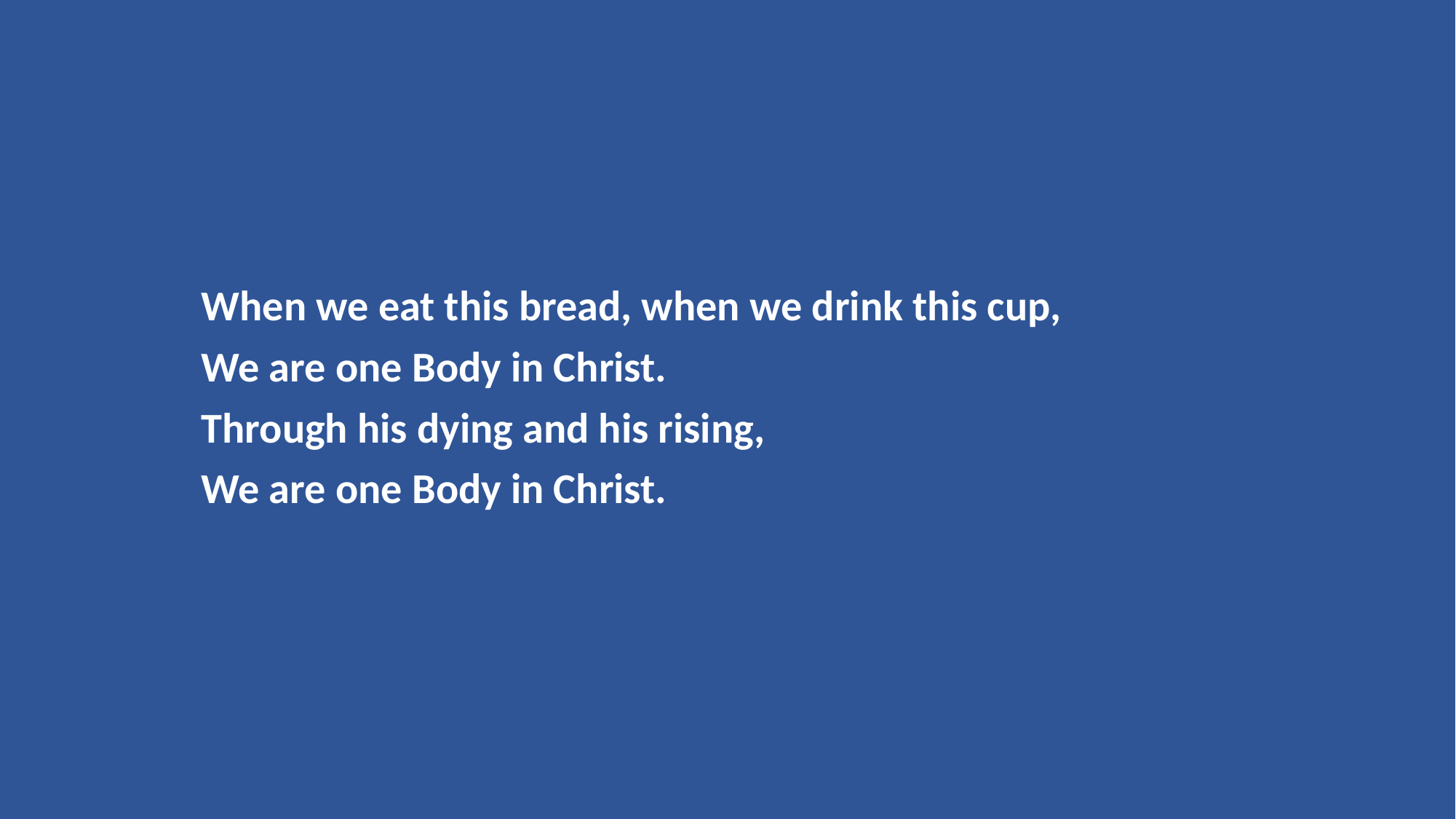

When we eat this bread, when we drink this cup,
We are one Body in Christ.
Through his dying and his rising,
We are one Body in Christ.